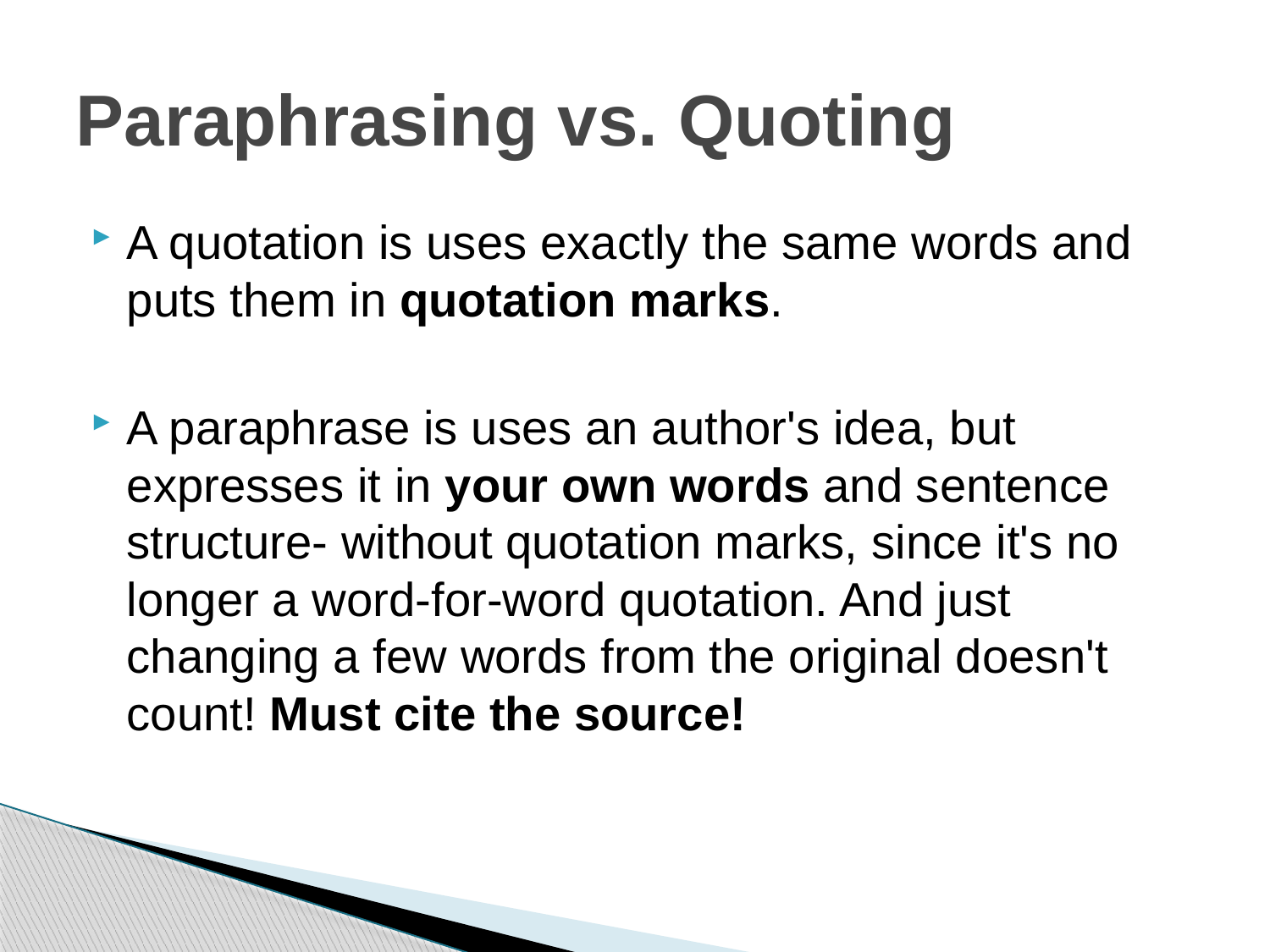

# Paraphrasing vs. Quoting
A quotation is uses exactly the same words and puts them in quotation marks.

A paraphrase is uses an author's idea, but expresses it in your own words and sentence structure- without quotation marks, since it's no longer a word-for-word quotation. And just changing a few words from the original doesn't count! Must cite the source!